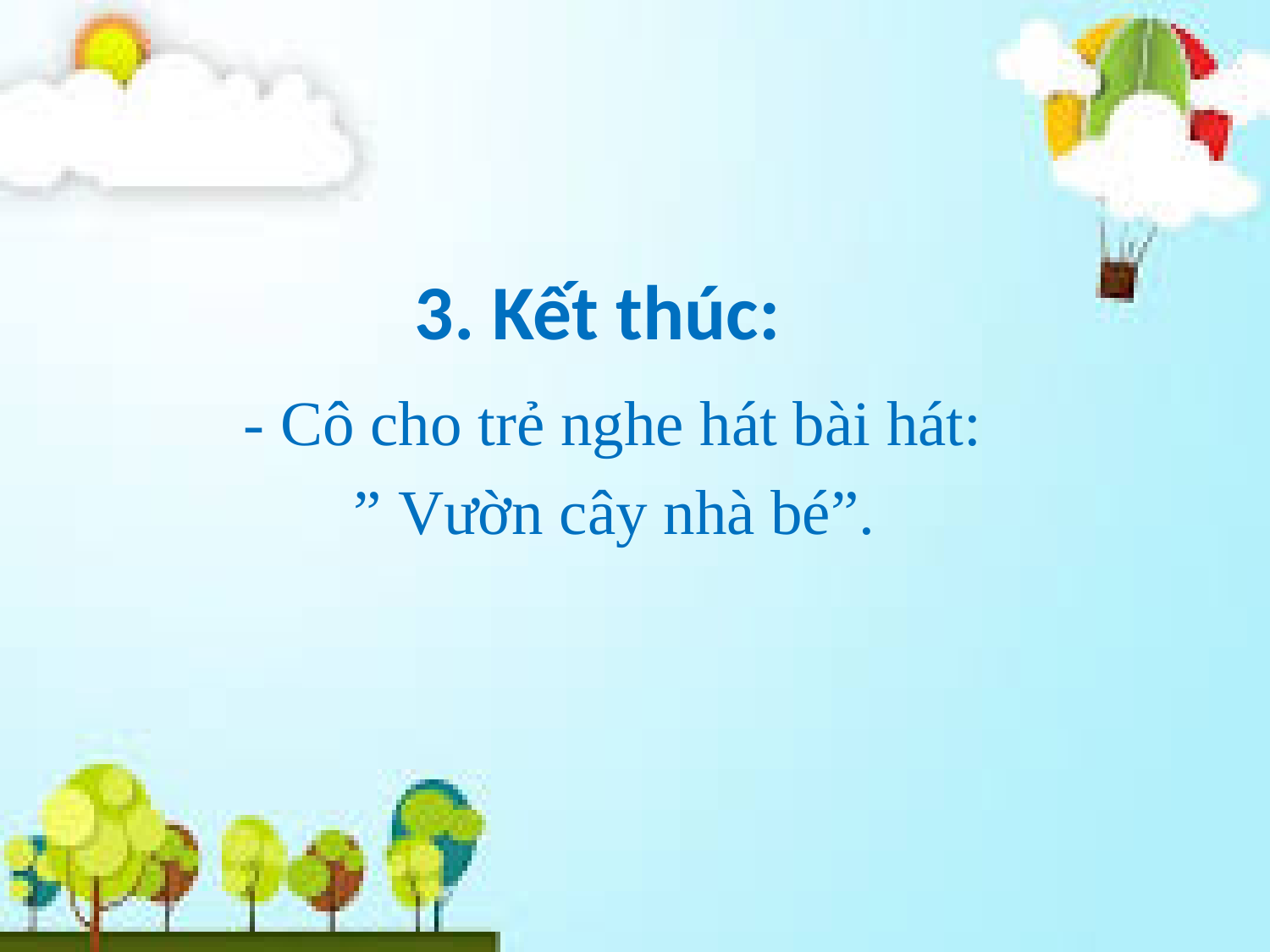

# 3. Kết thúc:
 - Cô cho trẻ nghe hát bài hát:
 ” Vườn cây nhà bé”.